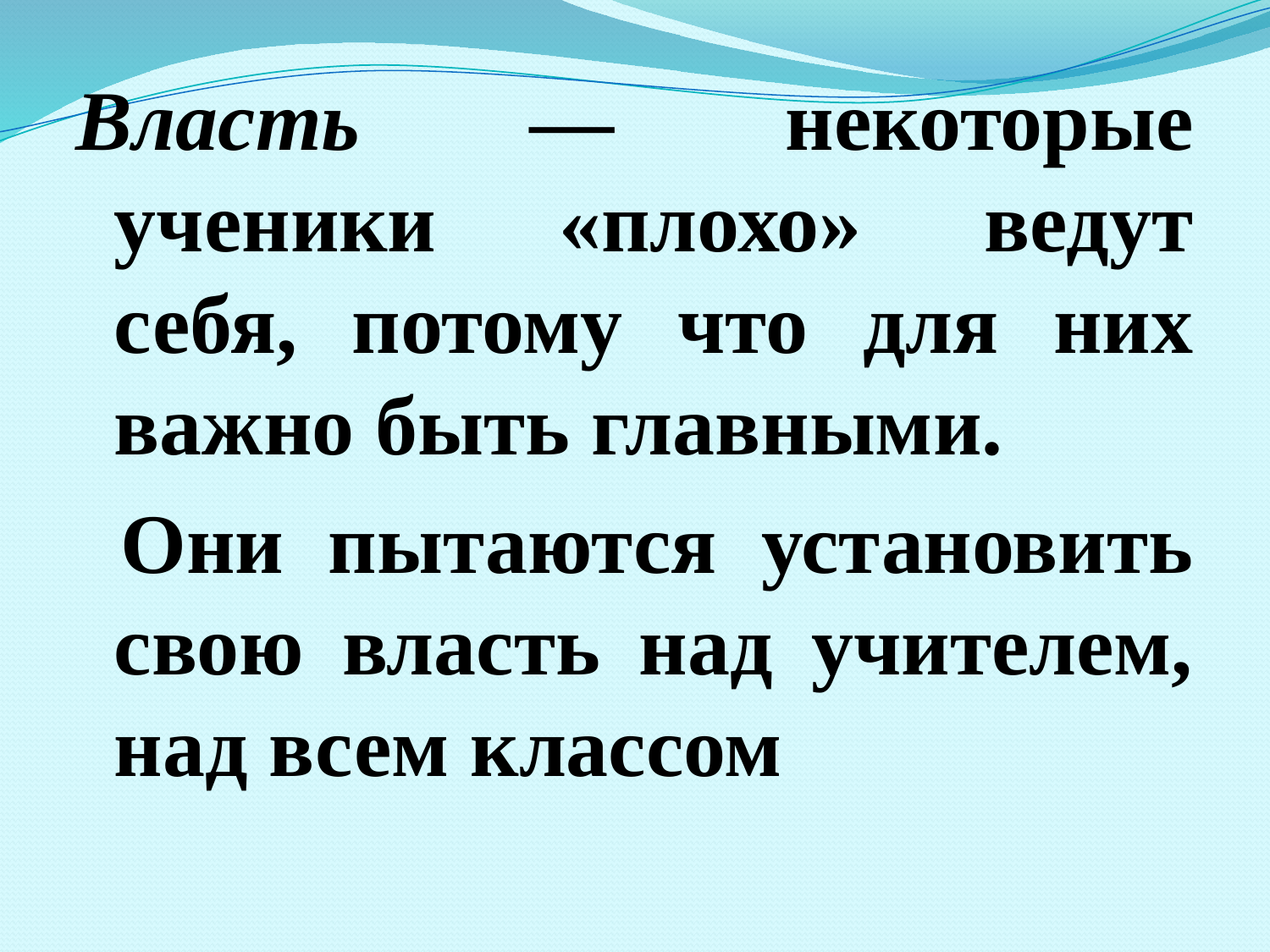

Власть — некоторые ученики «плохо» ведут себя, потому что для них важно быть главными.
 Они пытаются установить свою власть над учителем, над всем классом
#